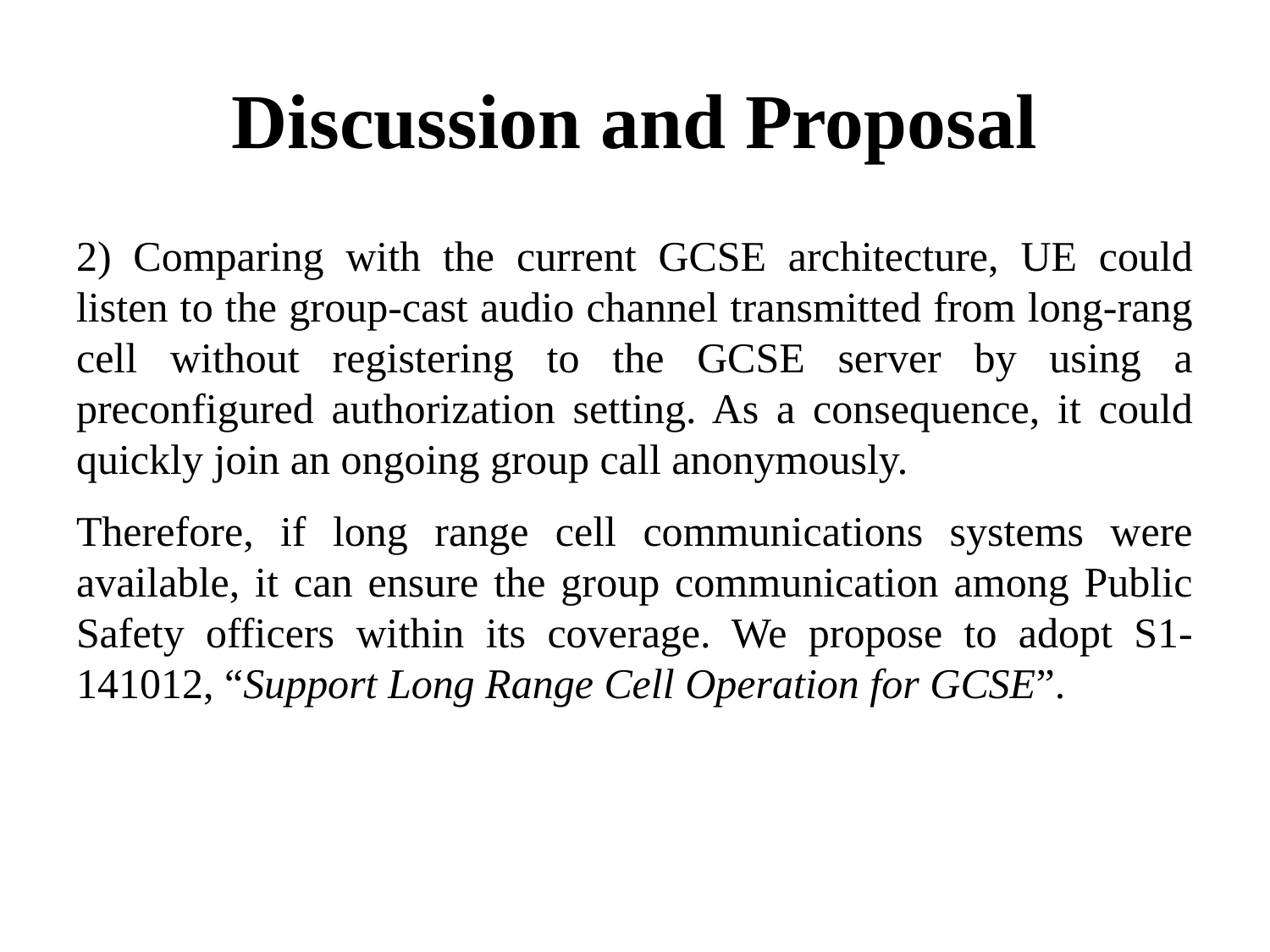

# Discussion and Proposal
2) Comparing with the current GCSE architecture, UE could listen to the group-cast audio channel transmitted from long-rang cell without registering to the GCSE server by using a preconfigured authorization setting. As a consequence, it could quickly join an ongoing group call anonymously.
Therefore, if long range cell communications systems were available, it can ensure the group communication among Public Safety officers within its coverage. We propose to adopt S1-141012, “Support Long Range Cell Operation for GCSE”.